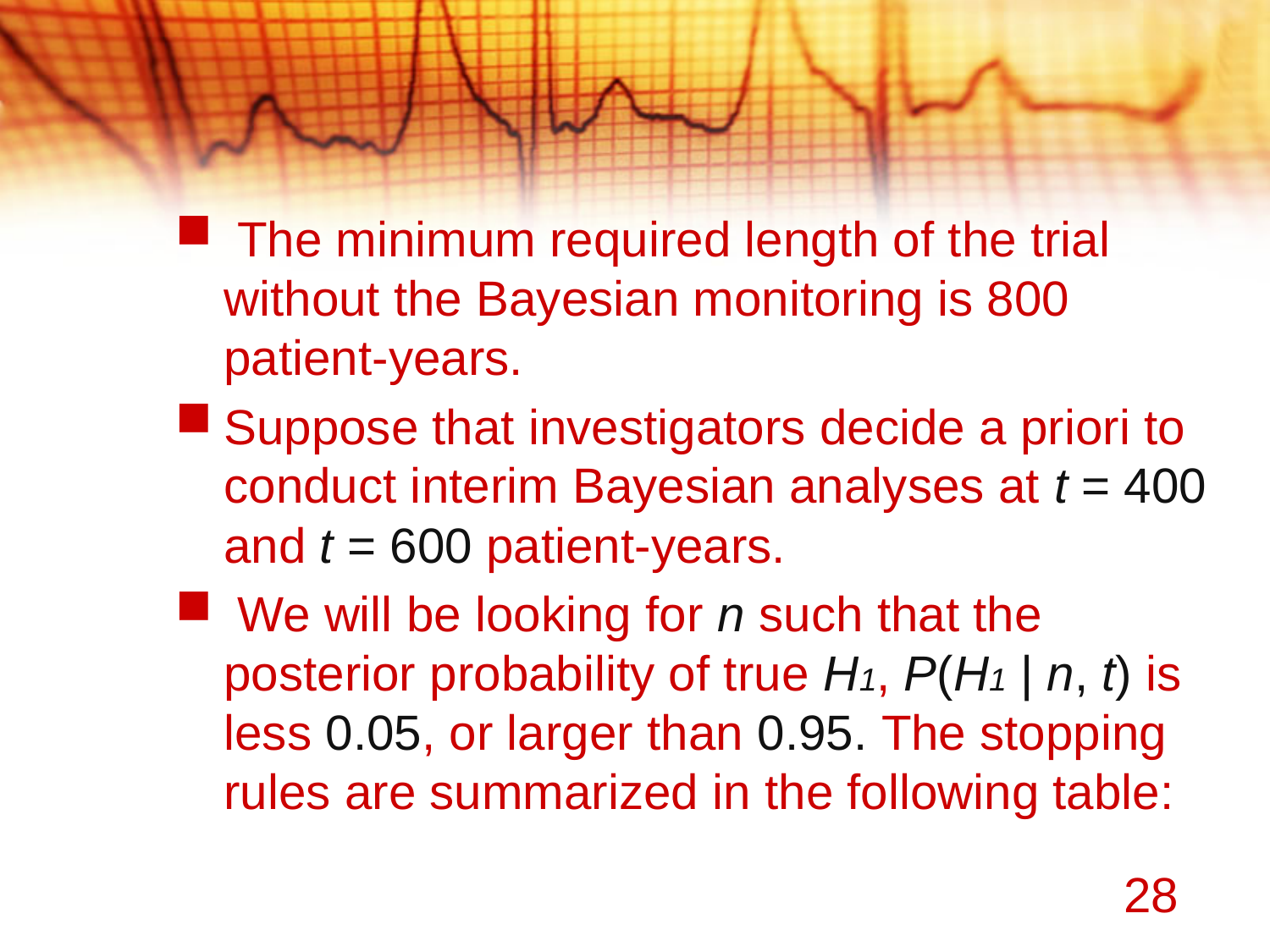

The minimum required length of the trial without the Bayesian monitoring is 800 patient-years.
Suppose that investigators decide a priori to conduct interim Bayesian analyses at t = 400 and t = 600 patient-years.
 We will be looking for n such that the posterior probability of true H1, P(H1 | n, t) is less 0.05, or larger than 0.95. The stopping rules are summarized in the following table:
28